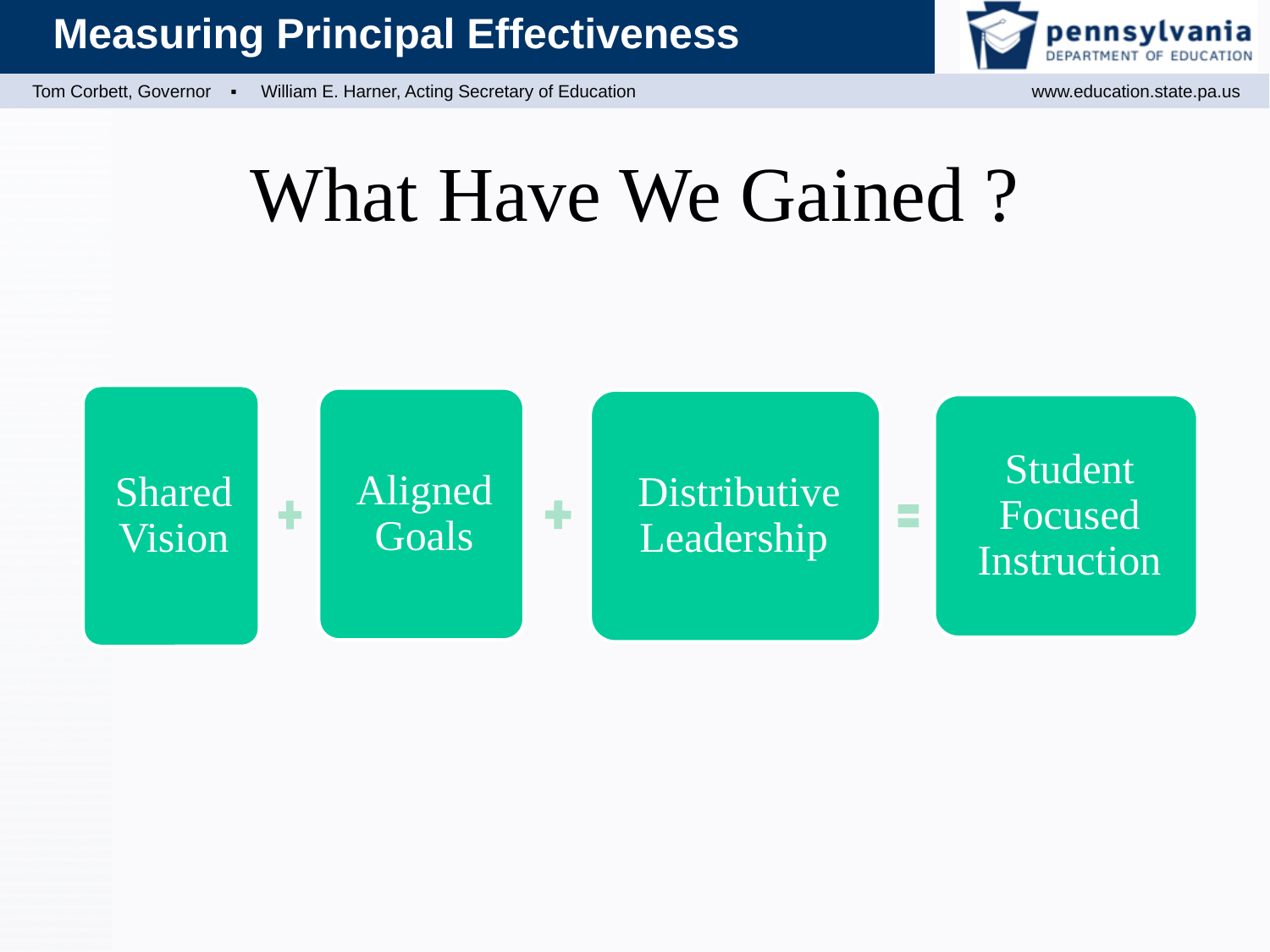

# What Have We Gained ?
Shared Vision

Aligned Goals

Distributive Leadership

Student Focused Instruction